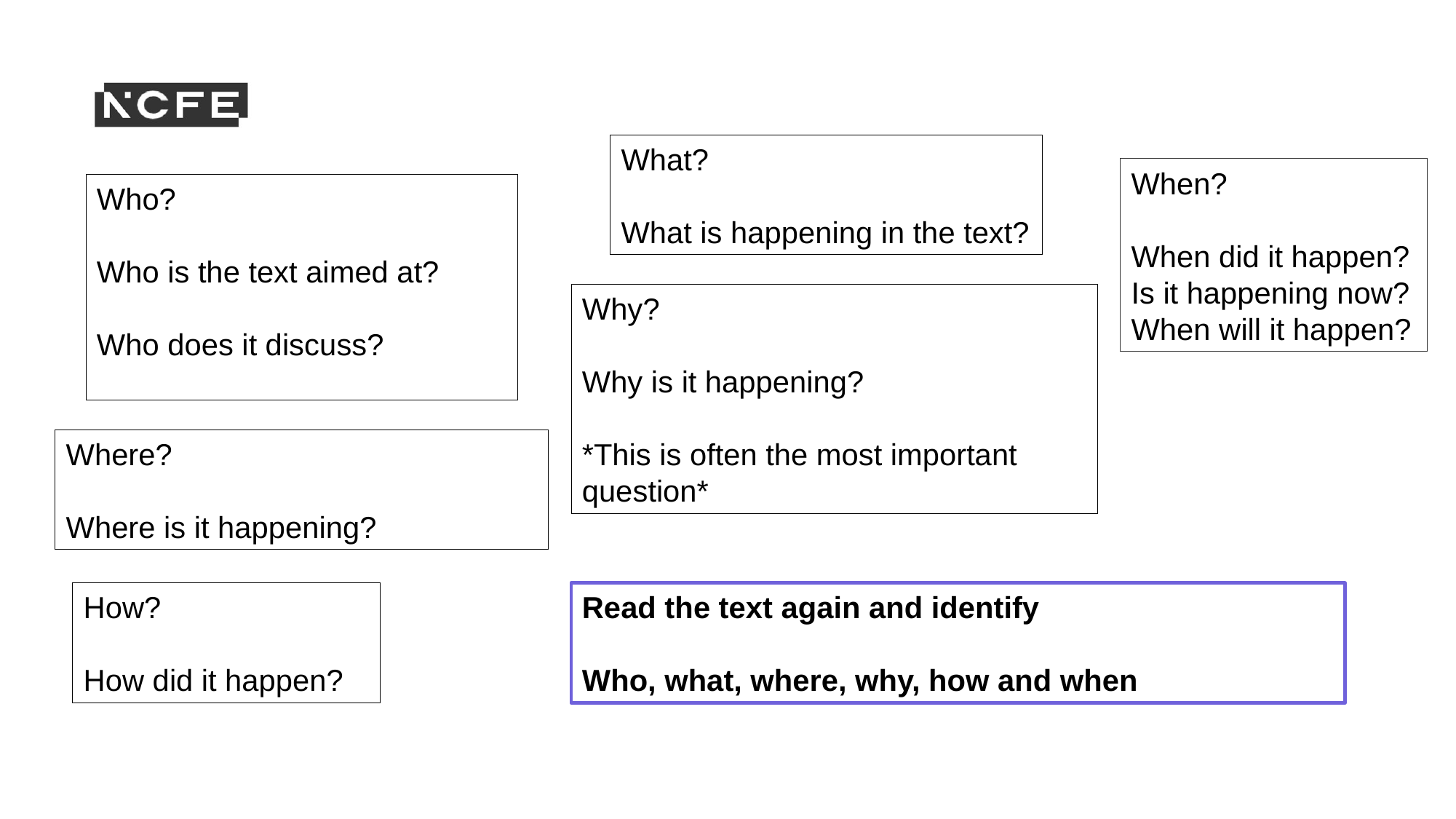

What?

What is happening in the text?
When?

When did it happen?
Is it happening now?
When will it happen?
Who?

Who is the text aimed at?

Who does it discuss?

Why?

Why is it happening?

*This is often the most important question*
Where?

Where is it happening?
How?

How did it happen?
Read the text again and identify
Who, what, where, why, how and when